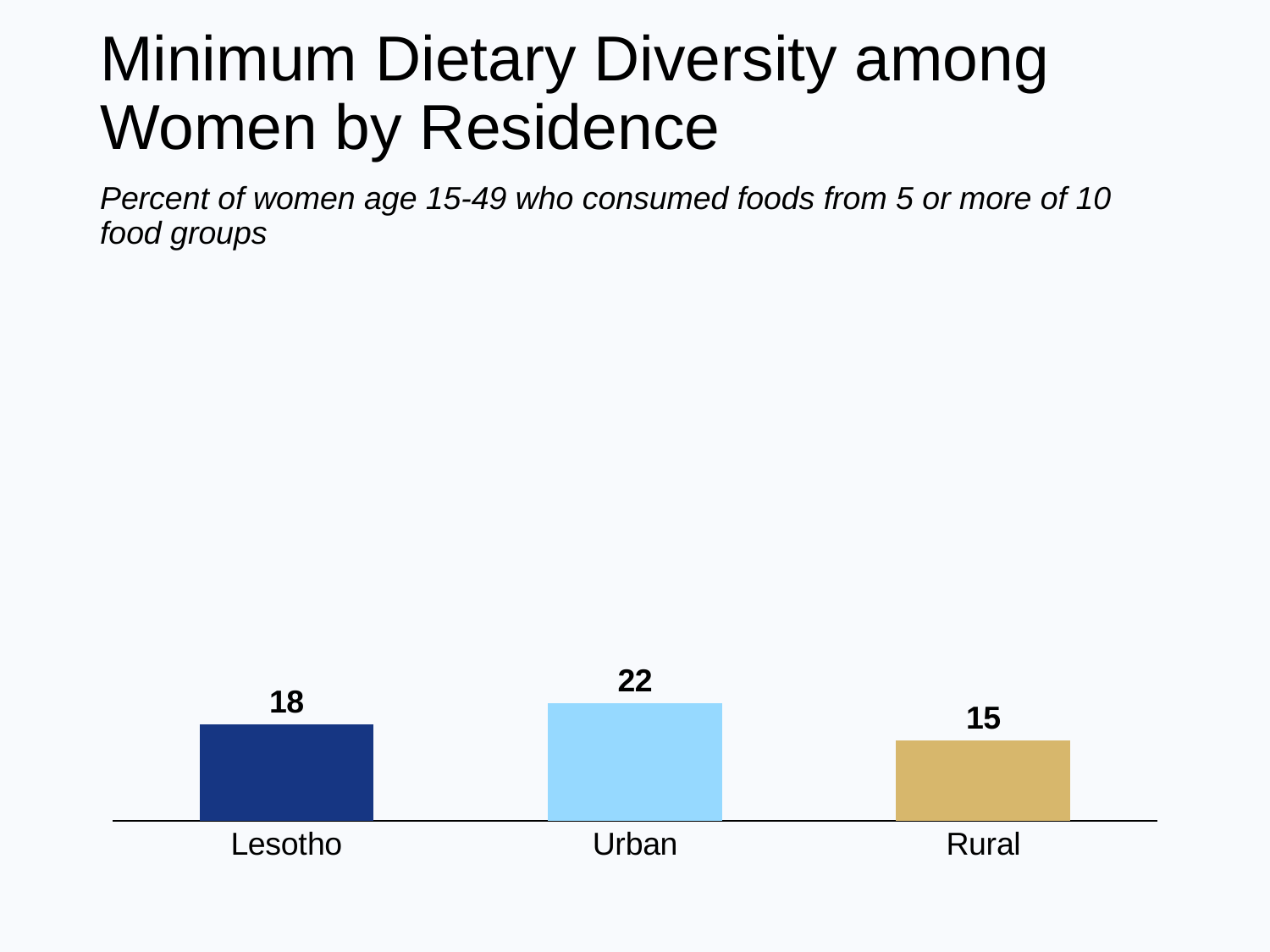

# Minimum Dietary Diversity among Women by Residence
Percent of women age 15-49 who consumed foods from 5 or more of 10 food groups

### Chart

| Category | Lesotho |
|---|---|
| Lesotho | 18.0 |
| Urban | 22.0 |
| Rural | 15.0 |